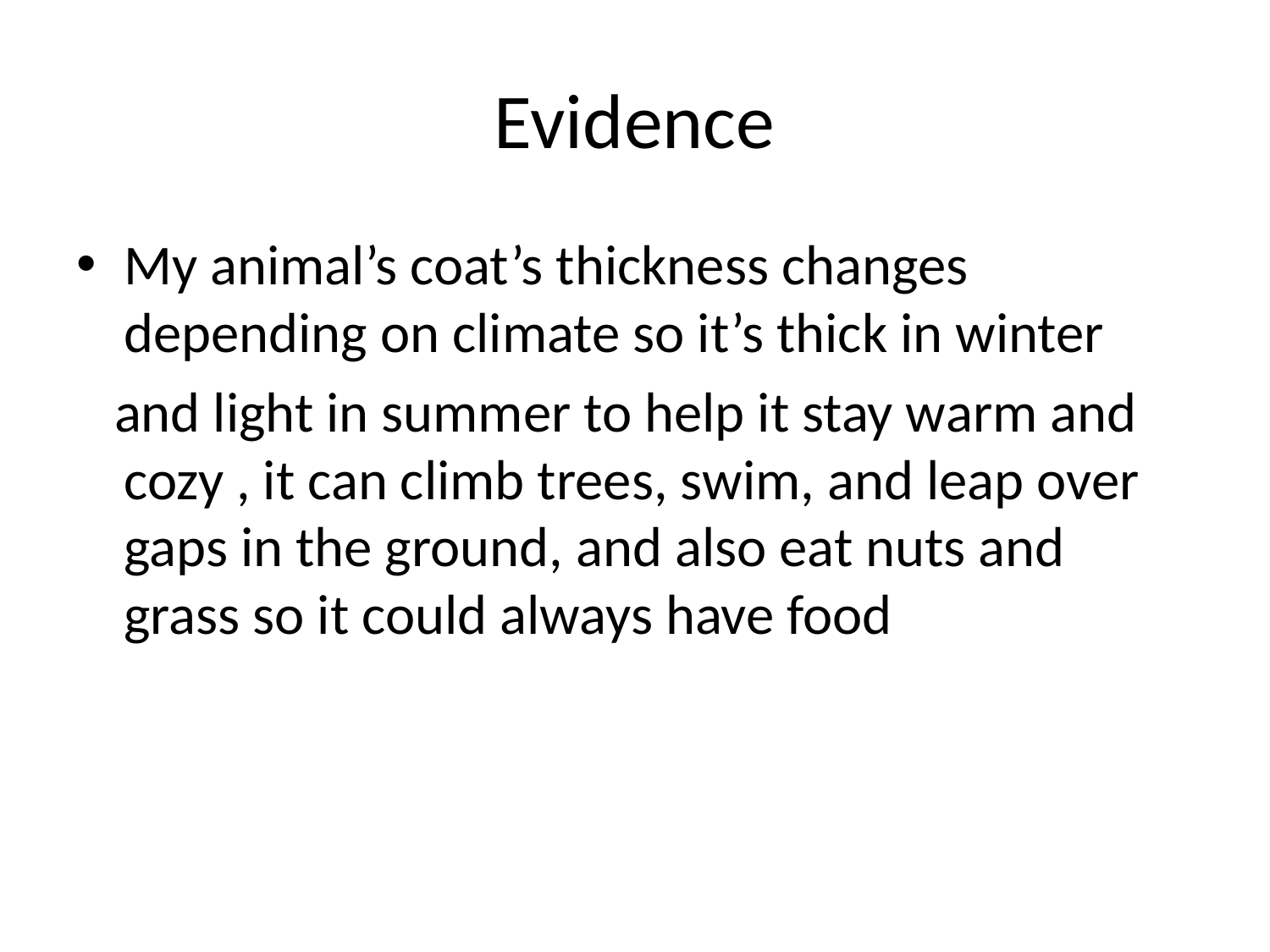

# Evidence
My animal’s coat’s thickness changes depending on climate so it’s thick in winter
   and light in summer to help it stay warm and cozy , it can climb trees, swim, and leap over gaps in the ground, and also eat nuts and grass so it could always have food